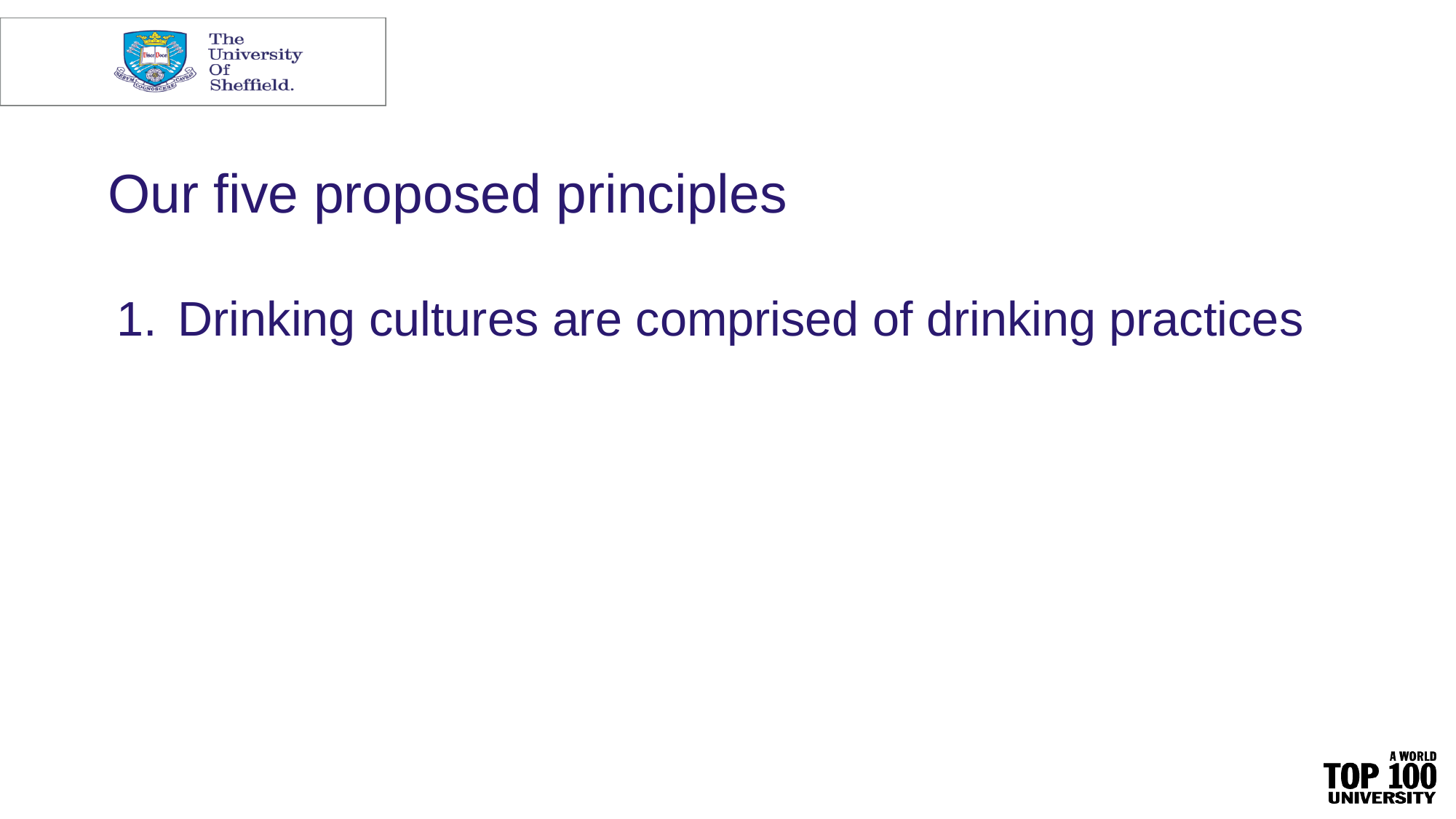

# Our five proposed principles
Drinking cultures are comprised of drinking practices